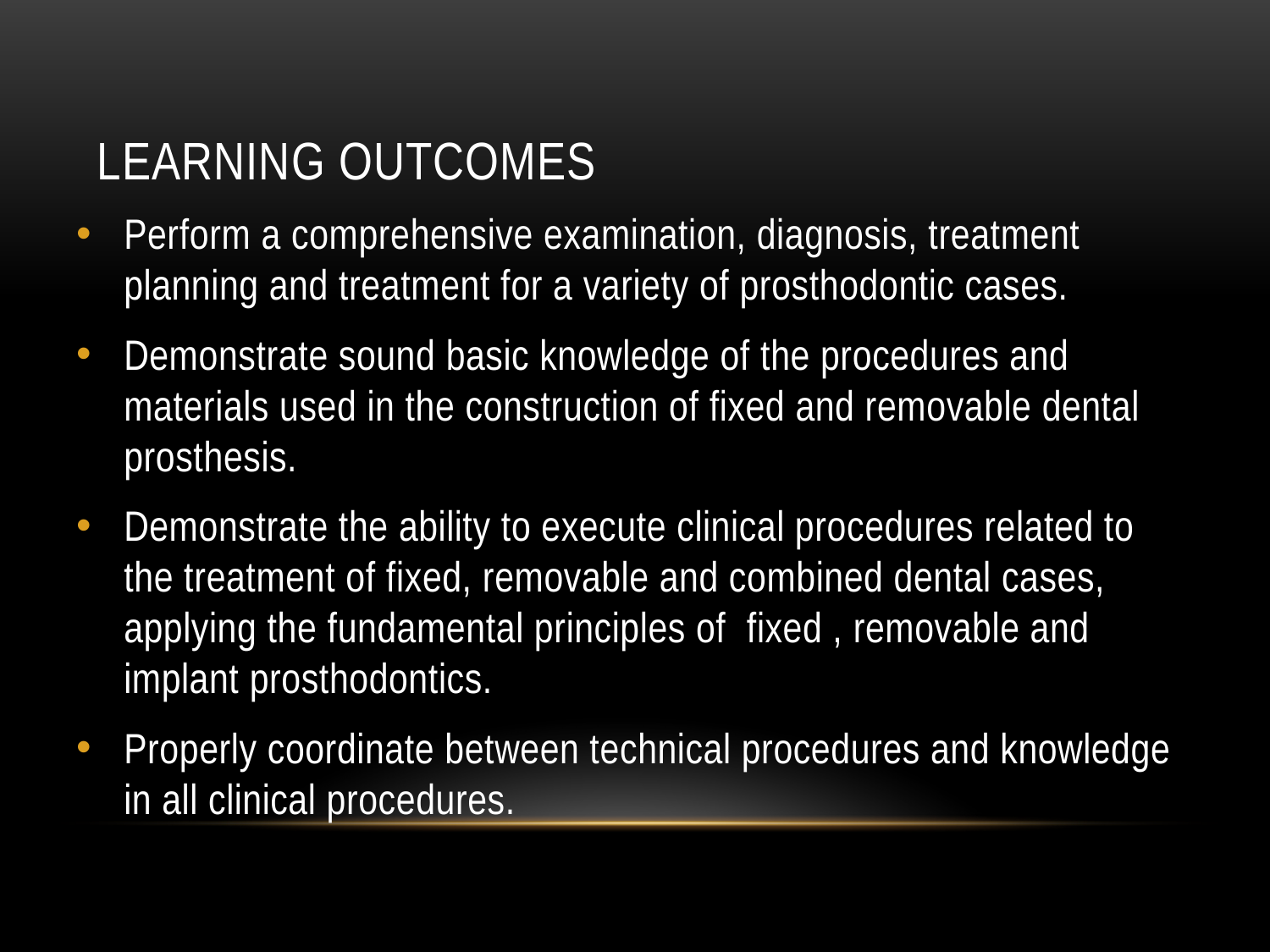

# Learning outcomes
Perform a comprehensive examination, diagnosis, treatment planning and treatment for a variety of prosthodontic cases.
Demonstrate sound basic knowledge of the procedures and materials used in the construction of fixed and removable dental prosthesis.
Demonstrate the ability to execute clinical procedures related to the treatment of fixed, removable and combined dental cases, applying the fundamental principles of  fixed , removable and implant prosthodontics.
Properly coordinate between technical procedures and knowledge in all clinical procedures.